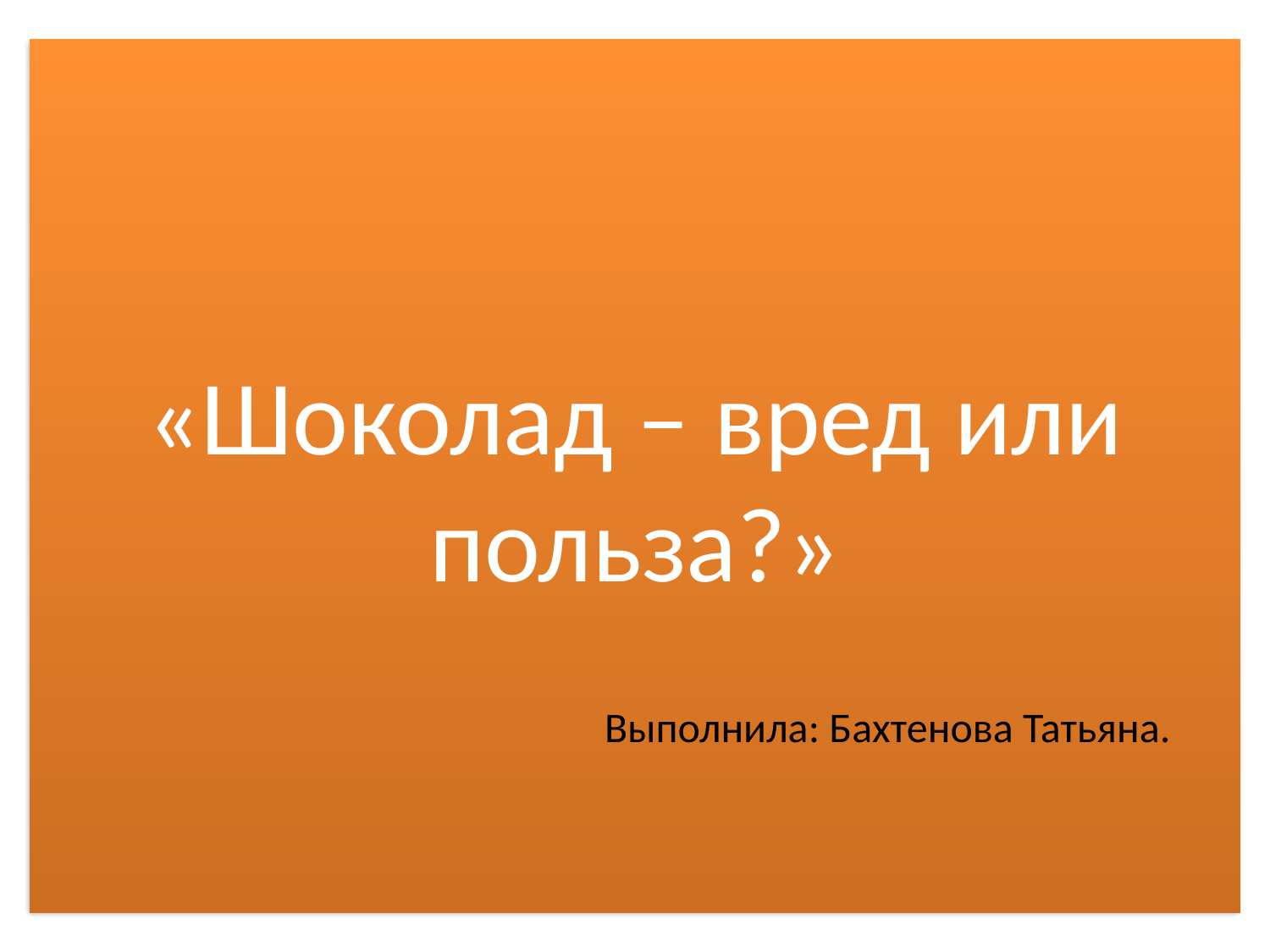

# «Шоколад – вред или польза?»
  Выполнила: Бахтенова Татьяна.